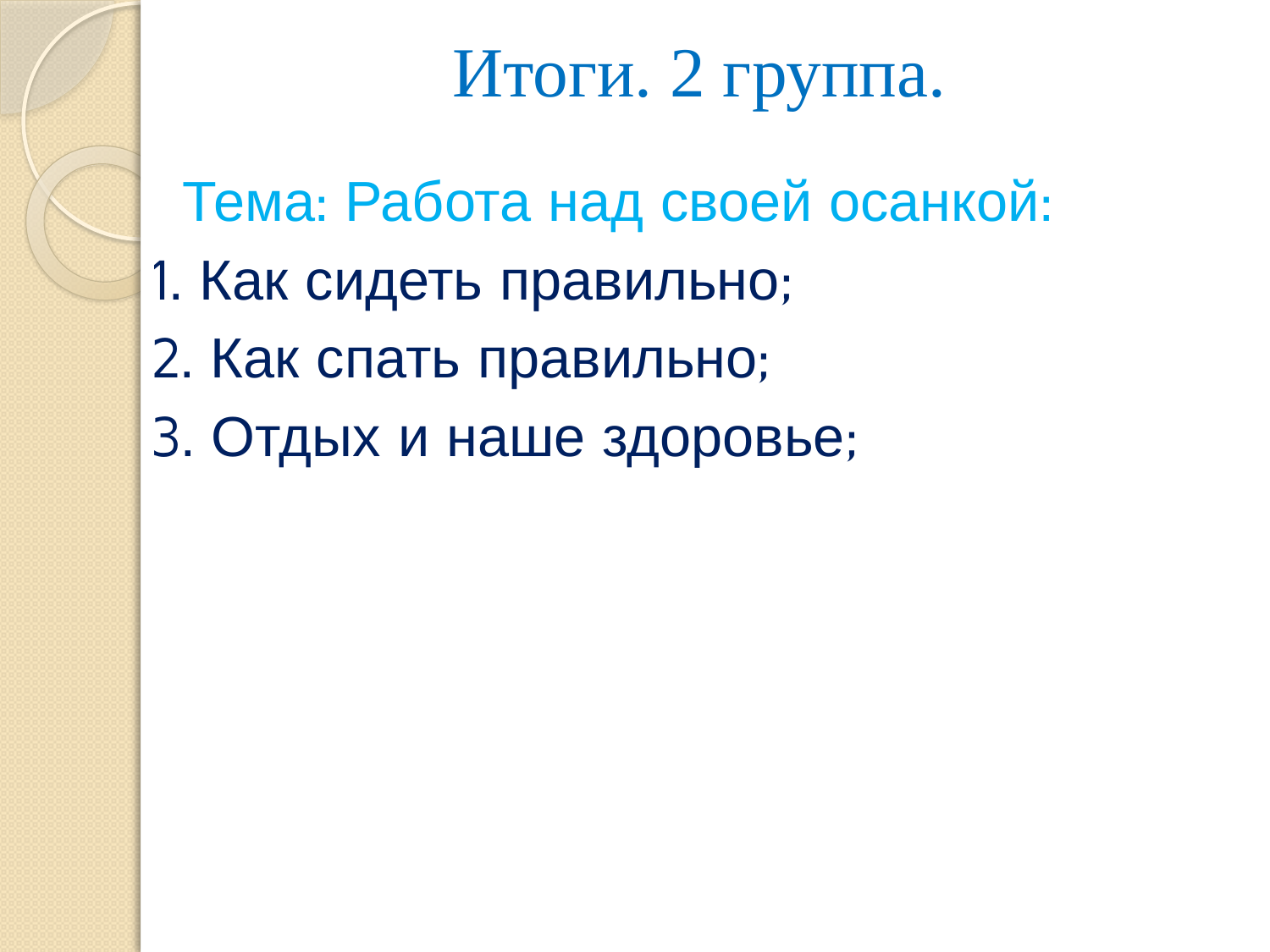

# Итоги. 2 группа.
Тема: Работа над своей осанкой:
1. Как сидеть правильно;
2. Как спать правильно;
3. Отдых и наше здоровье;